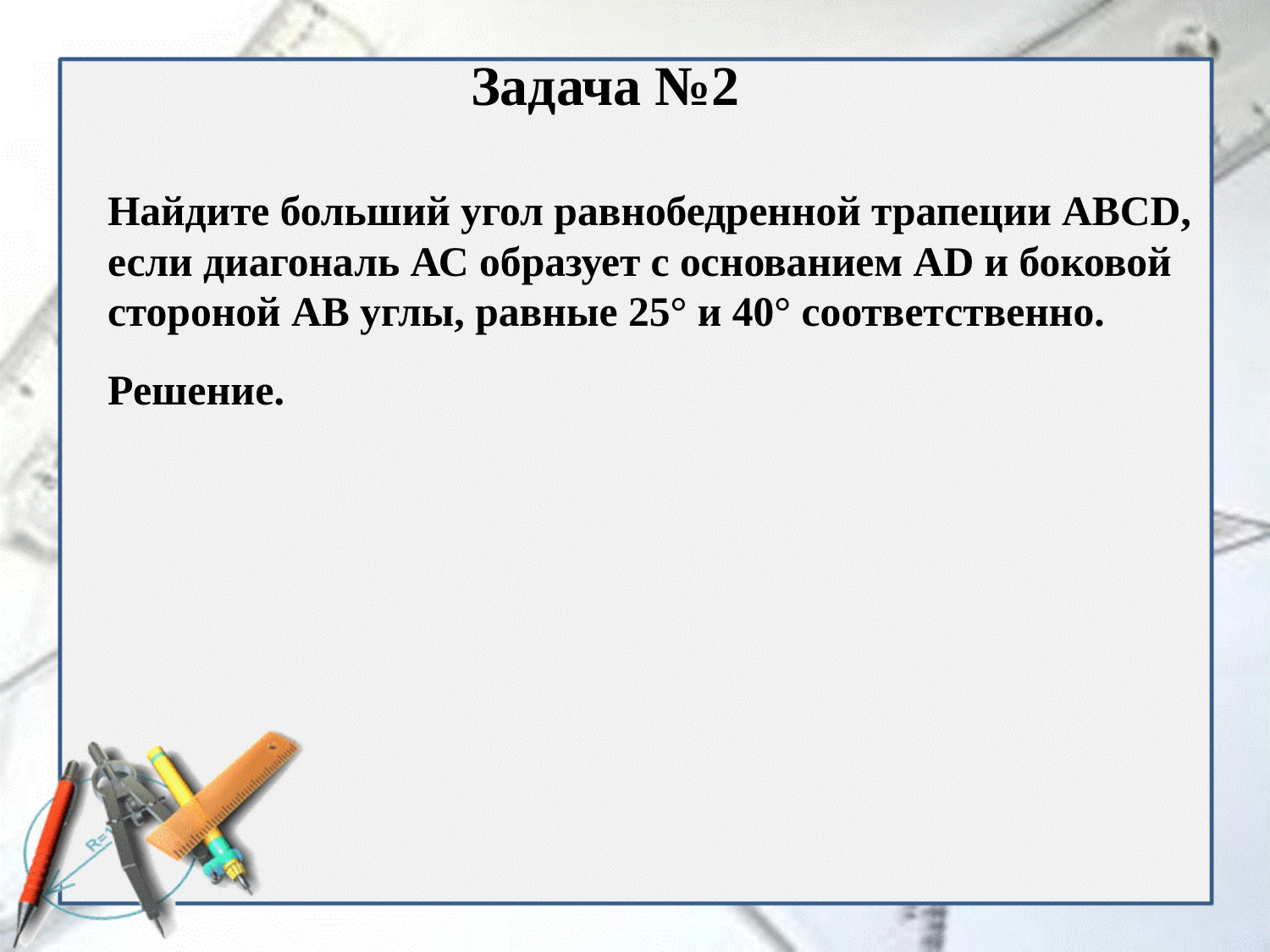

# Задача №2 Най­ди­те боль­ший угол рав­но­бед­рен­ной тра­пе­ции ABCD, если диа­го­наль АС об­ра­зу­ет с ос­но­ва­ни­ем AD и бо­ко­вой сто­ро­ной АВ углы, рав­ные 25° и 40° со­от­вет­ствен­но.
Решение.